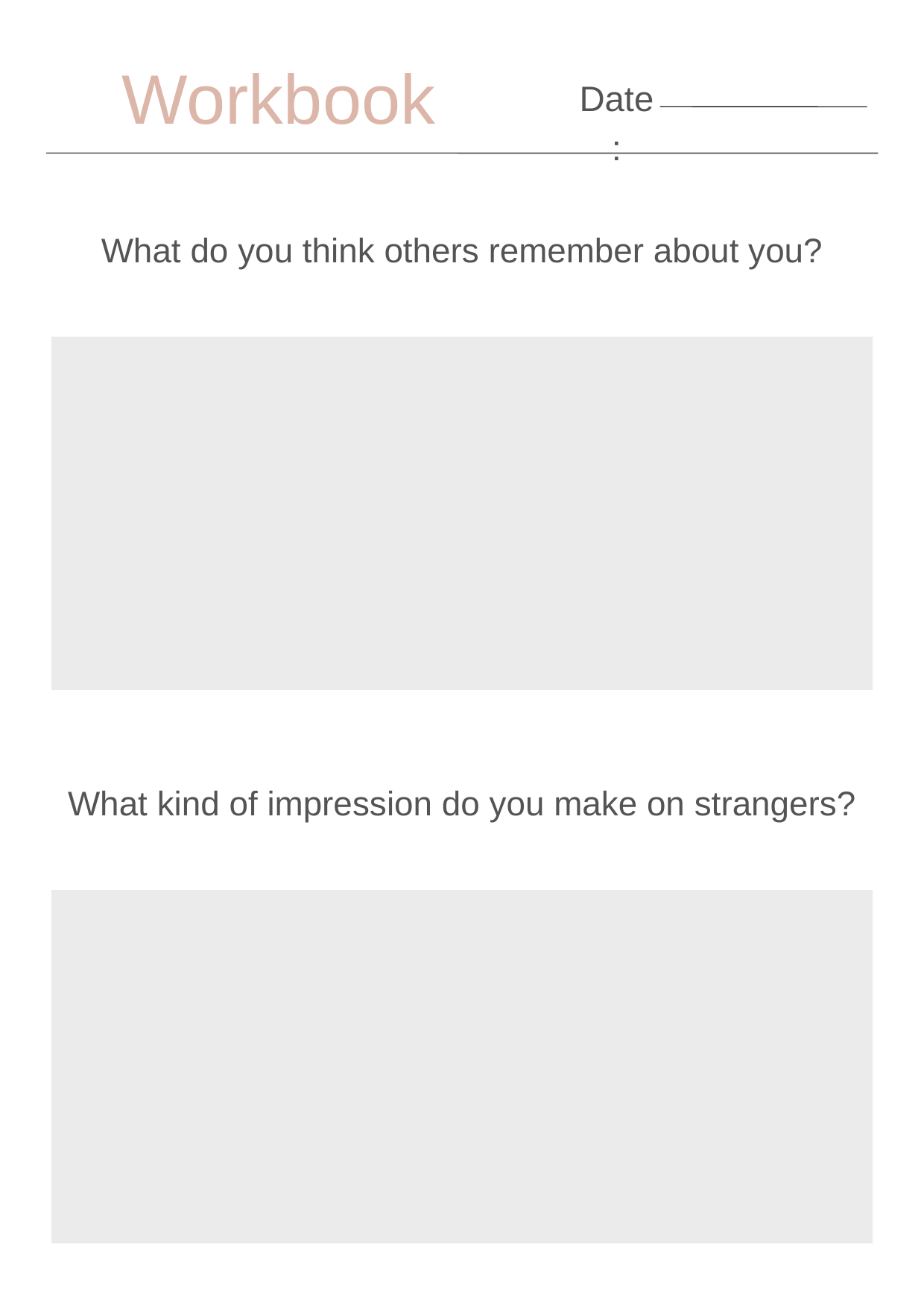

Workbook
Date:

What do you think others remember about you?

What kind of impression do you make on strangers?